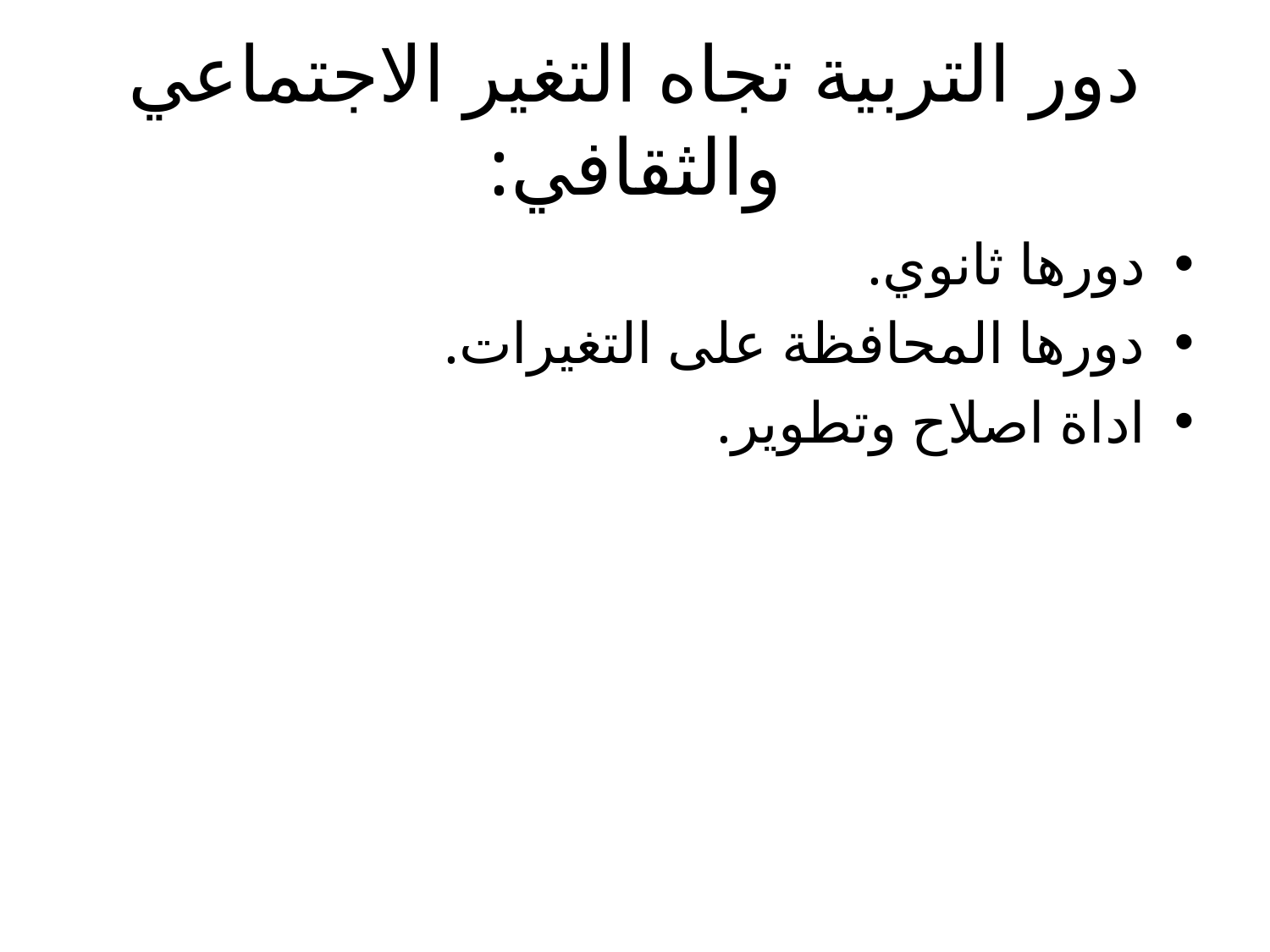

# دور التربية تجاه التغير الاجتماعي والثقافي:
دورها ثانوي.
دورها المحافظة على التغيرات.
اداة اصلاح وتطوير.